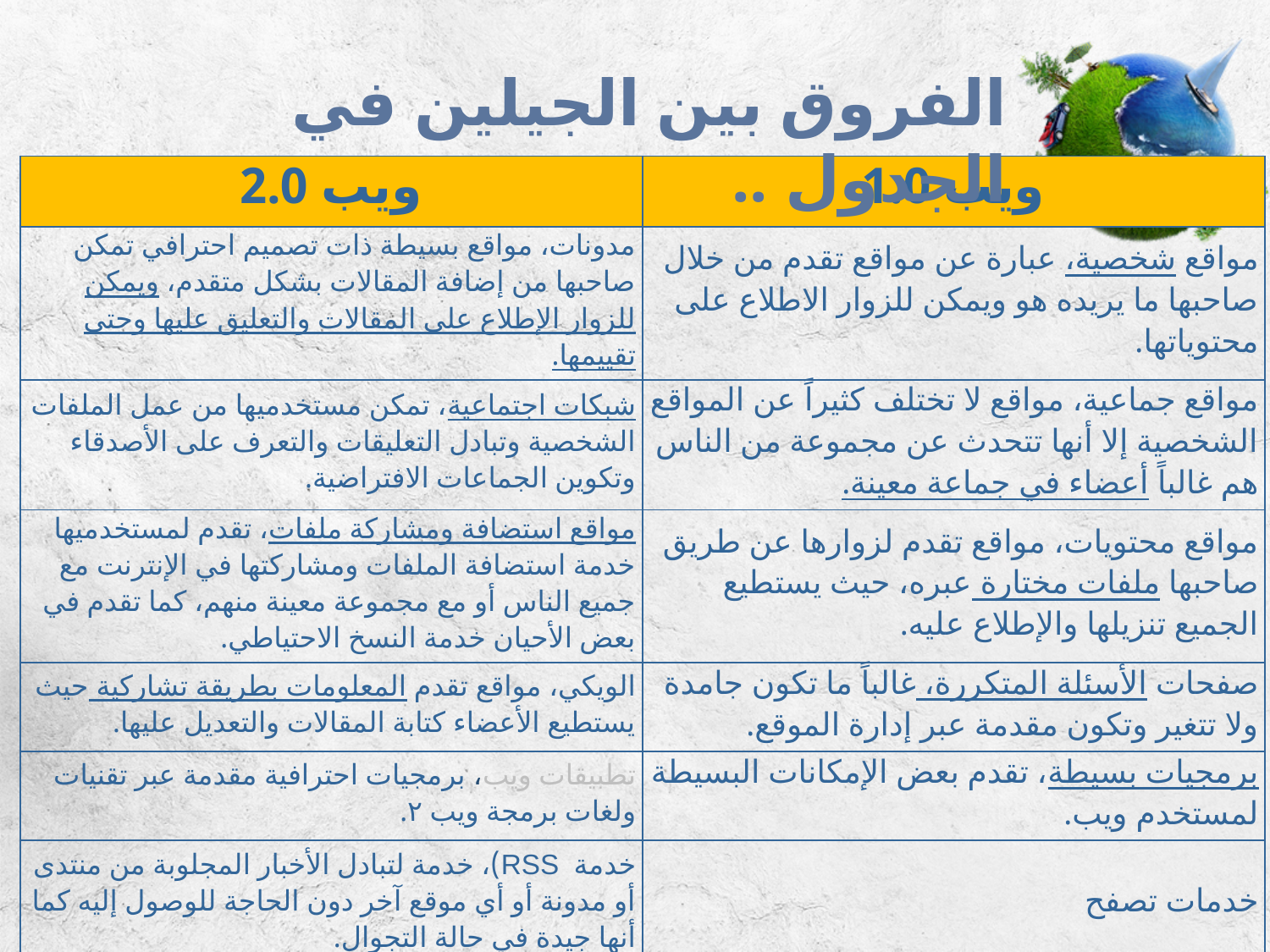

الفروق بين الجيلين في الجدول ..
| ويب 2.0 | ويب 1.0 |
| --- | --- |
| مدونات، مواقع بسيطة ذات تصميم احترافي تمكن صاحبها من إضافة المقالات بشكل متقدم، ويمكن للزوار الإطلاع على المقالات والتعليق عليها وحتى تقييمها. | مواقع شخصية، عبارة عن مواقع تقدم من خلال صاحبها ما يريده هو ويمكن للزوار الاطلاع على محتوياتها. |
| شبكات اجتماعية، تمكن مستخدميها من عمل الملفات الشخصية وتبادل التعليقات والتعرف على الأصدقاء وتكوين الجماعات الافتراضية. | مواقع جماعية، مواقع لا تختلف كثيراً عن المواقع الشخصية إلا أنها تتحدث عن مجموعة من الناس هم غالباً أعضاء في جماعة معينة. |
| مواقع استضافة ومشاركة ملفات، تقدم لمستخدميها خدمة استضافة الملفات ومشاركتها في الإنترنت مع جميع الناس أو مع مجموعة معينة منهم، كما تقدم في بعض الأحيان خدمة النسخ الاحتياطي. | مواقع محتويات، مواقع تقدم لزوارها عن طريق صاحبها ملفات مختارة عبره، حيث يستطيع الجميع تنزيلها والإطلاع عليه. |
| الويكي، مواقع تقدم المعلومات بطريقة تشاركية حيث يستطيع الأعضاء كتابة المقالات والتعديل عليها. | صفحات الأسئلة المتكررة، غالباً ما تكون جامدة ولا تتغير وتكون مقدمة عبر إدارة الموقع. |
| تطبيقات ويب، برمجيات احترافية مقدمة عبر تقنيات ولغات برمجة ويب ٢. | برمجيات بسيطة، تقدم بعض الإمكانات البسيطة لمستخدم ويب. |
| خدمة RSS)، خدمة لتبادل الأخبار المجلوبة من منتدى أو مدونة أو أي موقع آخر دون الحاجة للوصول إليه كما أنها جيدة في حالة التجوال. | خدمات تصفح |
| تحرير وتعديل المحتوي يكون عن طريق المستخدمين. | تحرير وتعديل المحتوي يكون عن طريق مدير النظام. |